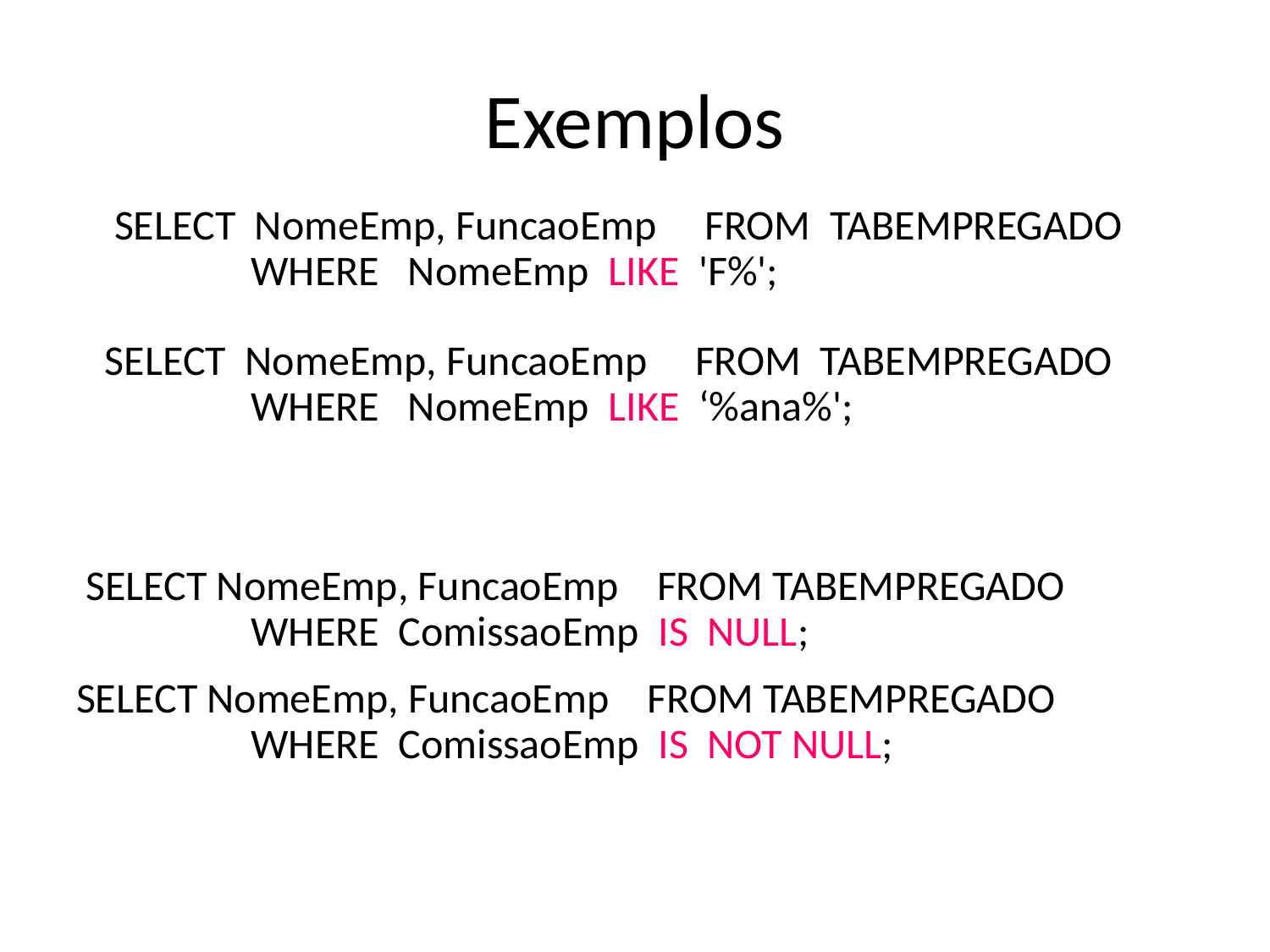

# Exemplos
    SELECT  NomeEmp, FuncaoEmp     FROM  TABEMPREGADO        	WHERE   NomeEmp  LIKE  'F%';
   SELECT  NomeEmp, FuncaoEmp     FROM  TABEMPREGADO        	WHERE   NomeEmp  LIKE  ‘%ana%';

 SELECT NomeEmp, FuncaoEmp    FROM TABEMPREGADO
       	WHERE  ComissaoEmp  IS  NULL;
SELECT NomeEmp, FuncaoEmp    FROM TABEMPREGADO
       	WHERE  ComissaoEmp  IS  NOT NULL;